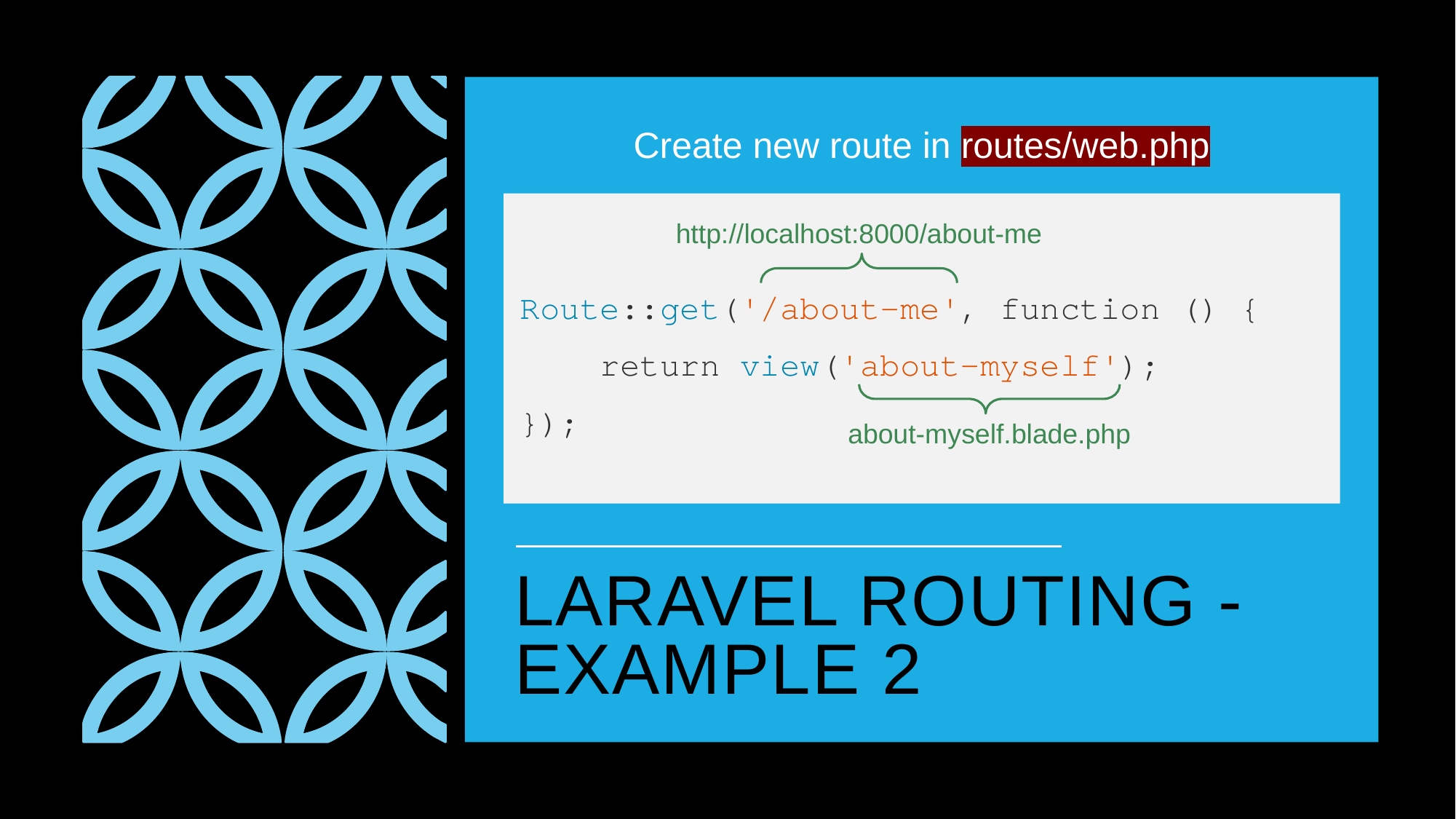

Create new route in routes/web.php

Route::get('/about-me', function () {
    return view('about-myself');
});

http://localhost:8000/about-me

about-myself.blade.php
# LARAVEl ROUTING - example 2